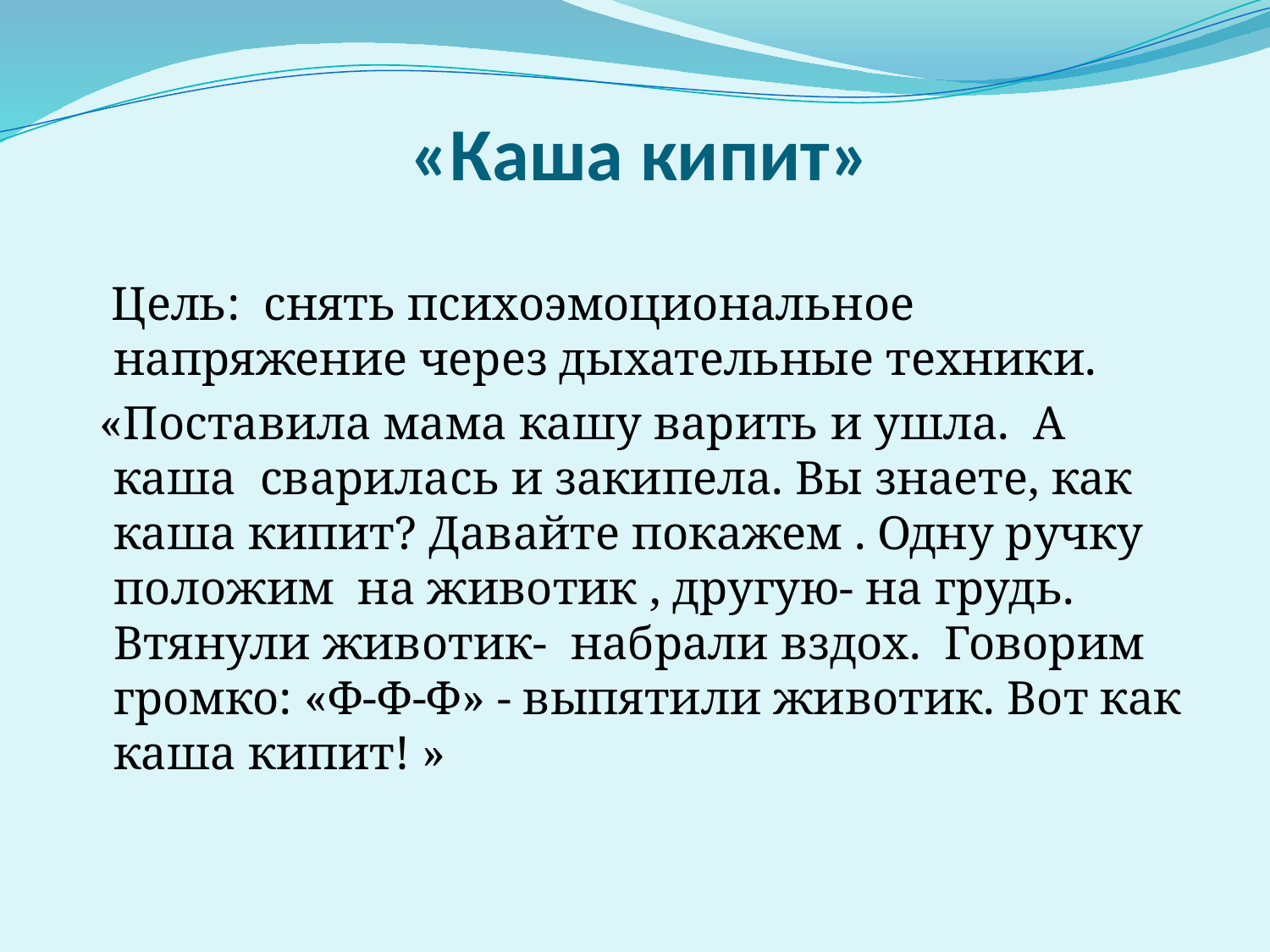

# «Каша кипит»
   Цель:  снять психоэмоциональное напряжение через дыхательные техники.
  «Поставила мама кашу варить и ушла.  А каша  сварилась и закипела. Вы знаете, как каша кипит? Давайте покажем . Одну ручку положим  на животик , другую- на грудь. Втянули животик-  набрали вздох.  Говорим громко: «Ф-Ф-Ф» - выпятили животик. Вот как каша кипит! »